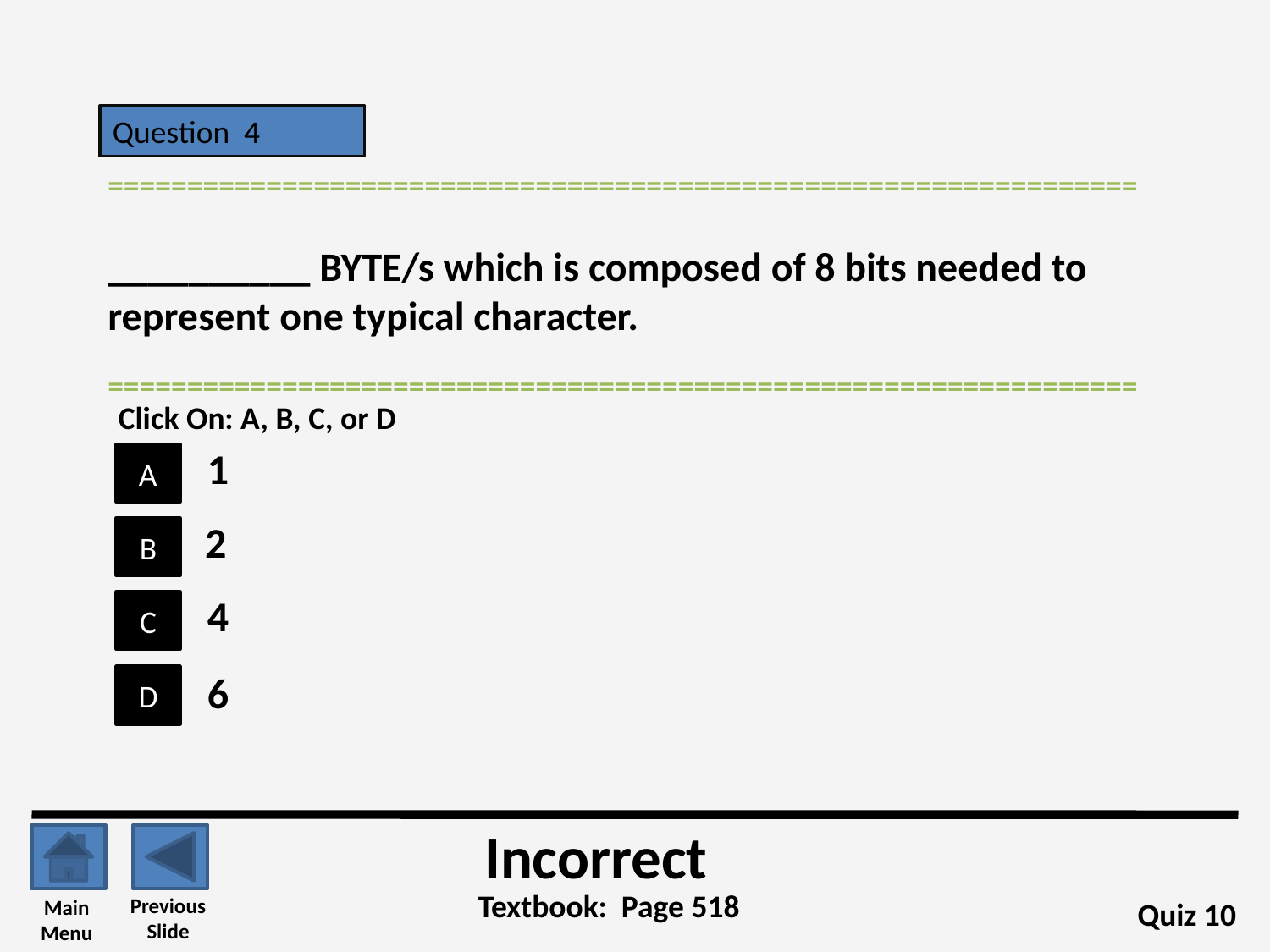

Question  4
=================================================================
__________ BYTE/s which is composed of 8 bits needed to represent one typical character.
=================================================================
Click On: A, B, C, or D
1
A
2
B
4
C
6
D
Incorrect

Textbook:  Page 518
Previous
Slide
Main
Menu
Quiz 10